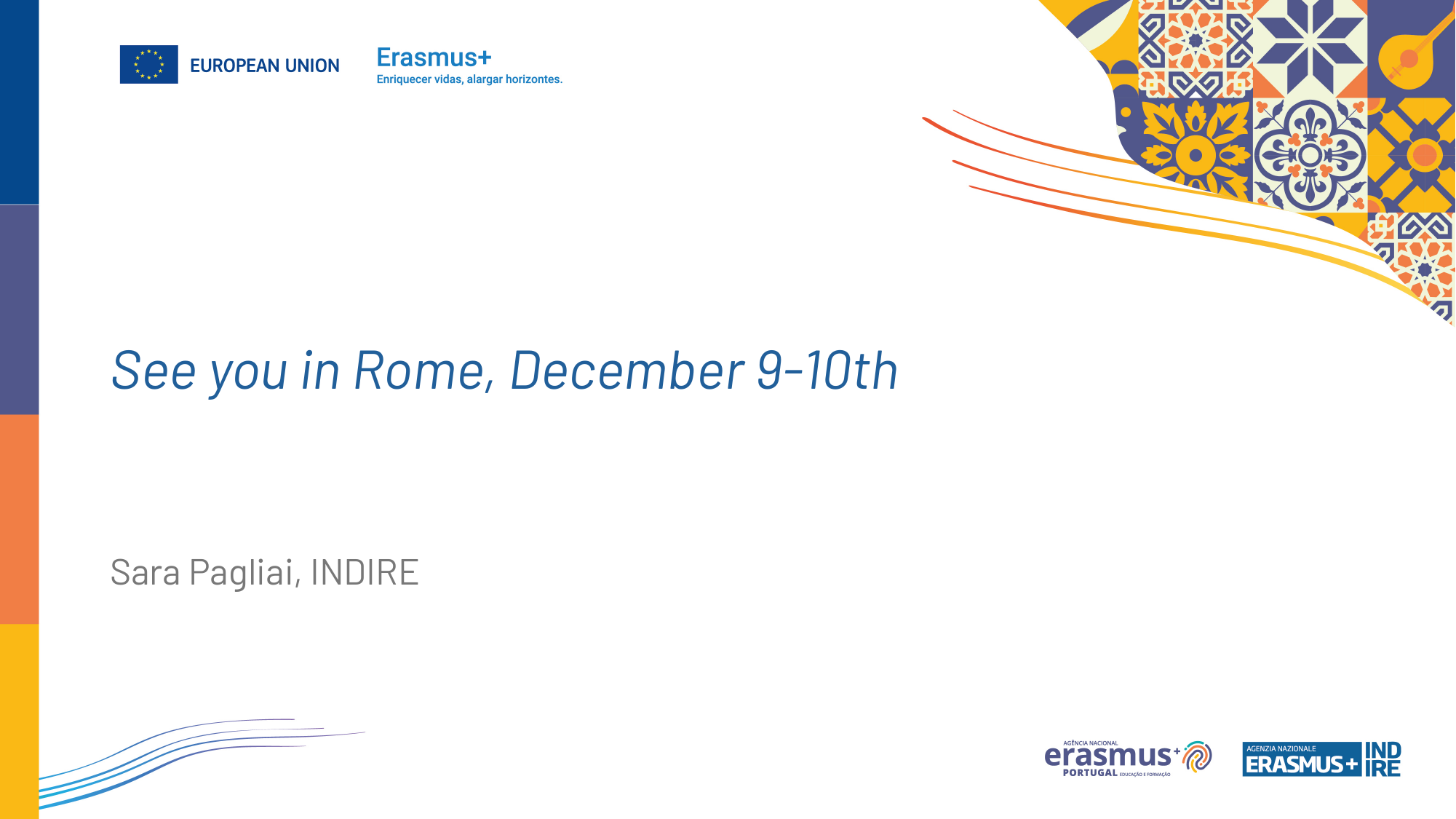

# See you in Rome, December 9-10th
Sara Pagliai, INDIRE